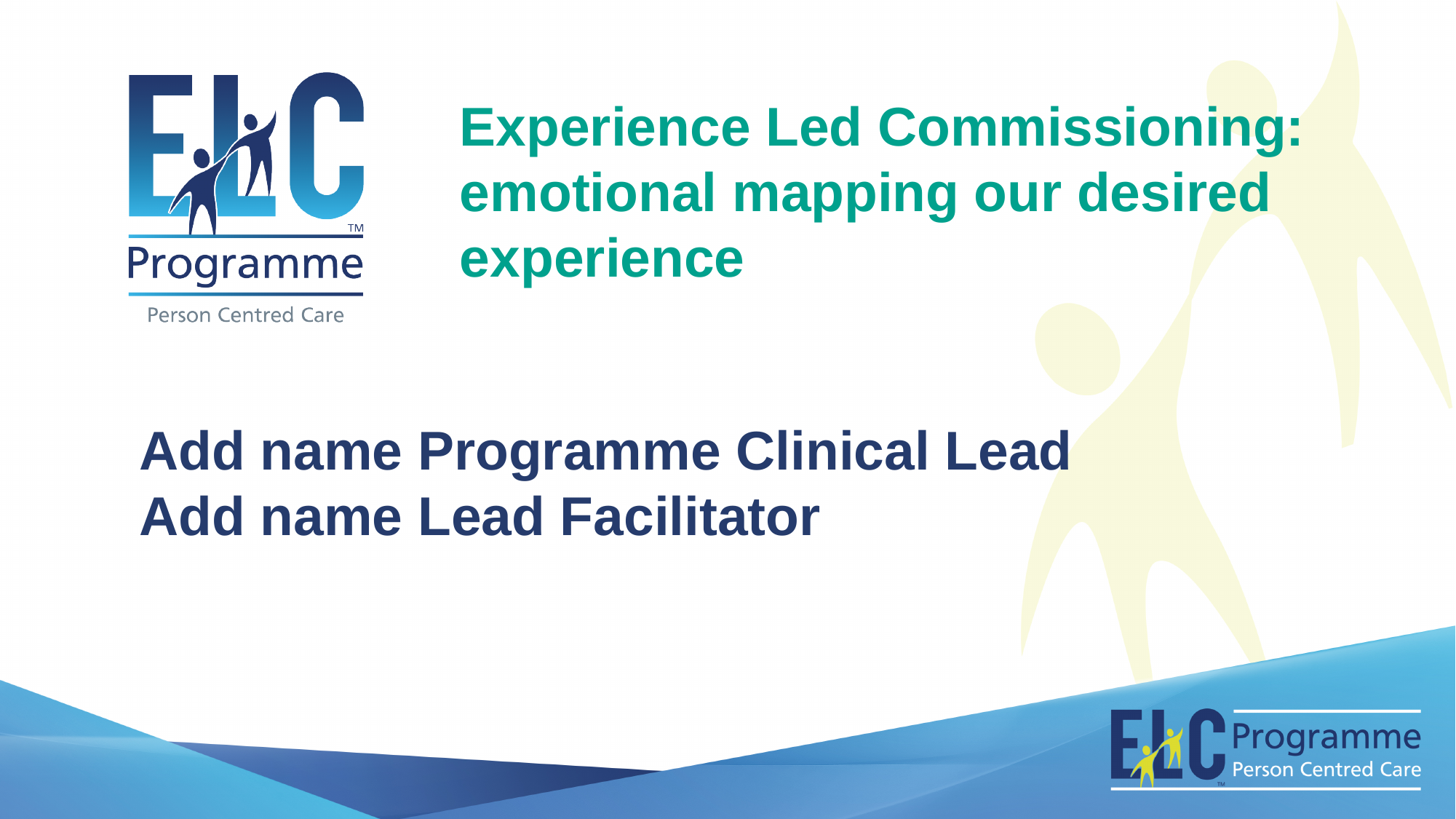

Experience Led Commissioning: emotional mapping our desired experience
Add name Programme Clinical Lead
Add name Lead Facilitator